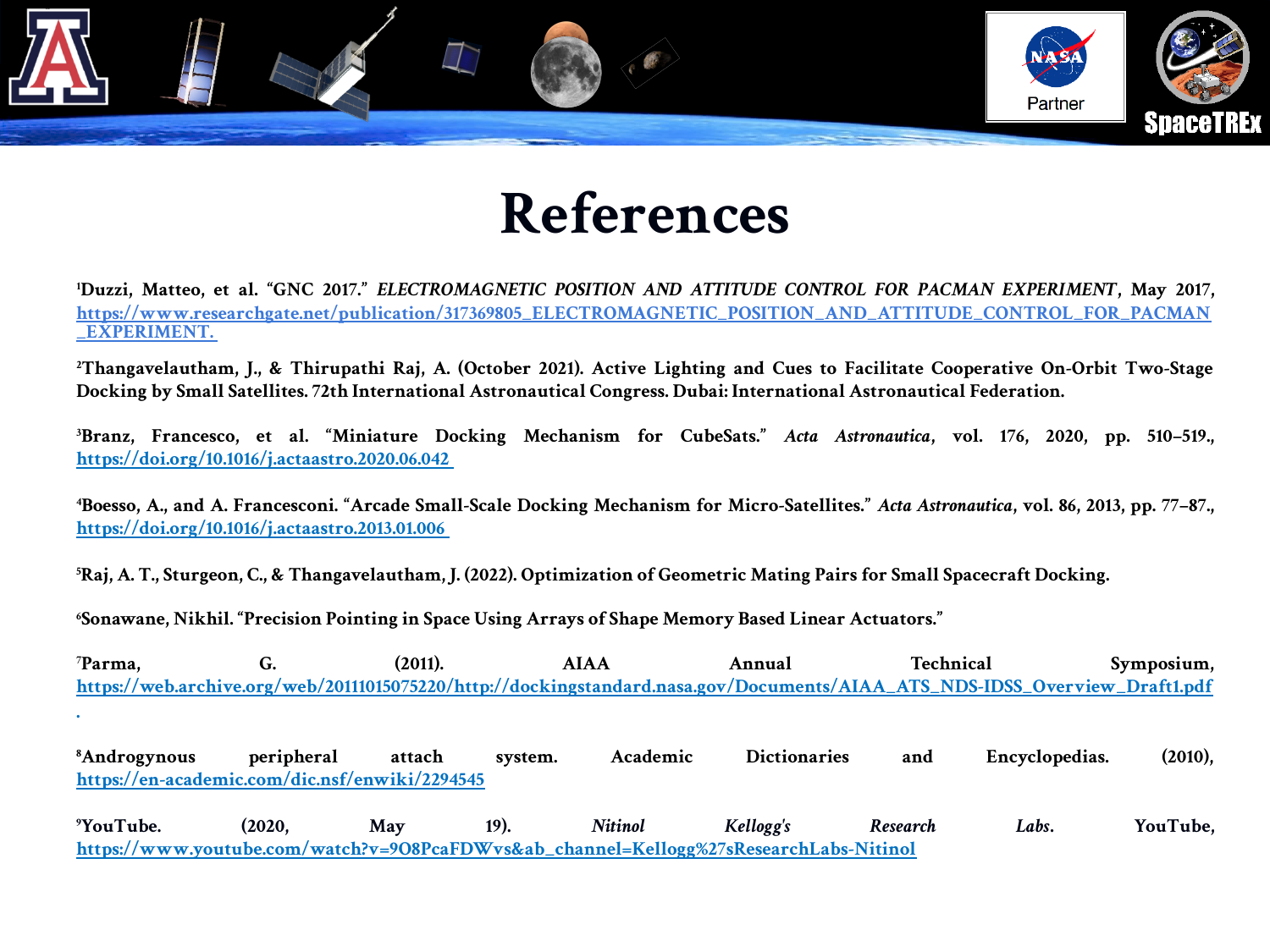

# References
1Duzzi, Matteo, et al. “GNC 2017.” ELECTROMAGNETIC POSITION AND ATTITUDE CONTROL FOR PACMAN EXPERIMENT, May 2017, https://www.researchgate.net/publication/317369805_ELECTROMAGNETIC_POSITION_AND_ATTITUDE_CONTROL_FOR_PACMAN_EXPERIMENT.
2Thangavelautham, J., & Thirupathi Raj, A. (October 2021). Active Lighting and Cues to Facilitate Cooperative On-Orbit Two-Stage Docking by Small Satellites. 72th International Astronautical Congress. Dubai: International Astronautical Federation.
3Branz, Francesco, et al. “Miniature Docking Mechanism for CubeSats.” Acta Astronautica, vol. 176, 2020, pp. 510–519., https://doi.org/10.1016/j.actaastro.2020.06.042
4Boesso, A., and A. Francesconi. “Arcade Small-Scale Docking Mechanism for Micro-Satellites.” Acta Astronautica, vol. 86, 2013, pp. 77–87., https://doi.org/10.1016/j.actaastro.2013.01.006
5Raj, A. T., Sturgeon, C., & Thangavelautham, J. (2022). Optimization of Geometric Mating Pairs for Small Spacecraft Docking.
6Sonawane, Nikhil. “Precision Pointing in Space Using Arrays of Shape Memory Based Linear Actuators.”
7Parma, G. (2011). AIAA Annual Technical Symposium, https://web.archive.org/web/20111015075220/http://dockingstandard.nasa.gov/Documents/AIAA_ATS_NDS-IDSS_Overview_Draft1.pdf.
8Androgynous peripheral attach system. Academic Dictionaries and Encyclopedias. (2010), https://en-academic.com/dic.nsf/enwiki/2294545
9YouTube. (2020, May 19). Nitinol Kellogg's Research Labs. YouTube, https://www.youtube.com/watch?v=9O8PcaFDWvs&ab_channel=Kellogg%27sResearchLabs-Nitinol